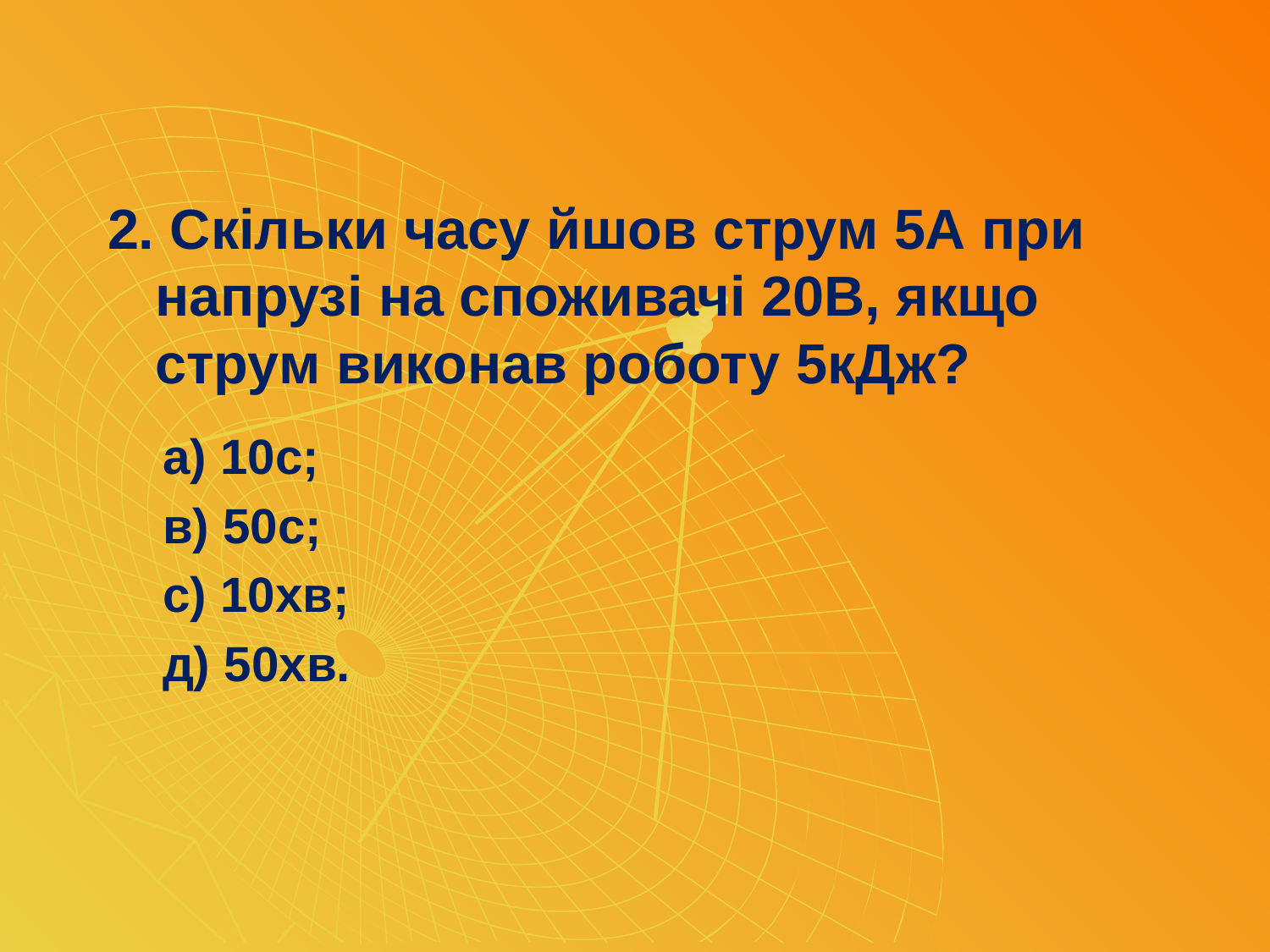

#
2. Скільки часу йшов струм 5А при   напрузі на споживачі 20В, якщо струм виконав роботу 5кДж?

    а) 10с;
    в) 50с;
    с) 10хв;
    д) 50хв.